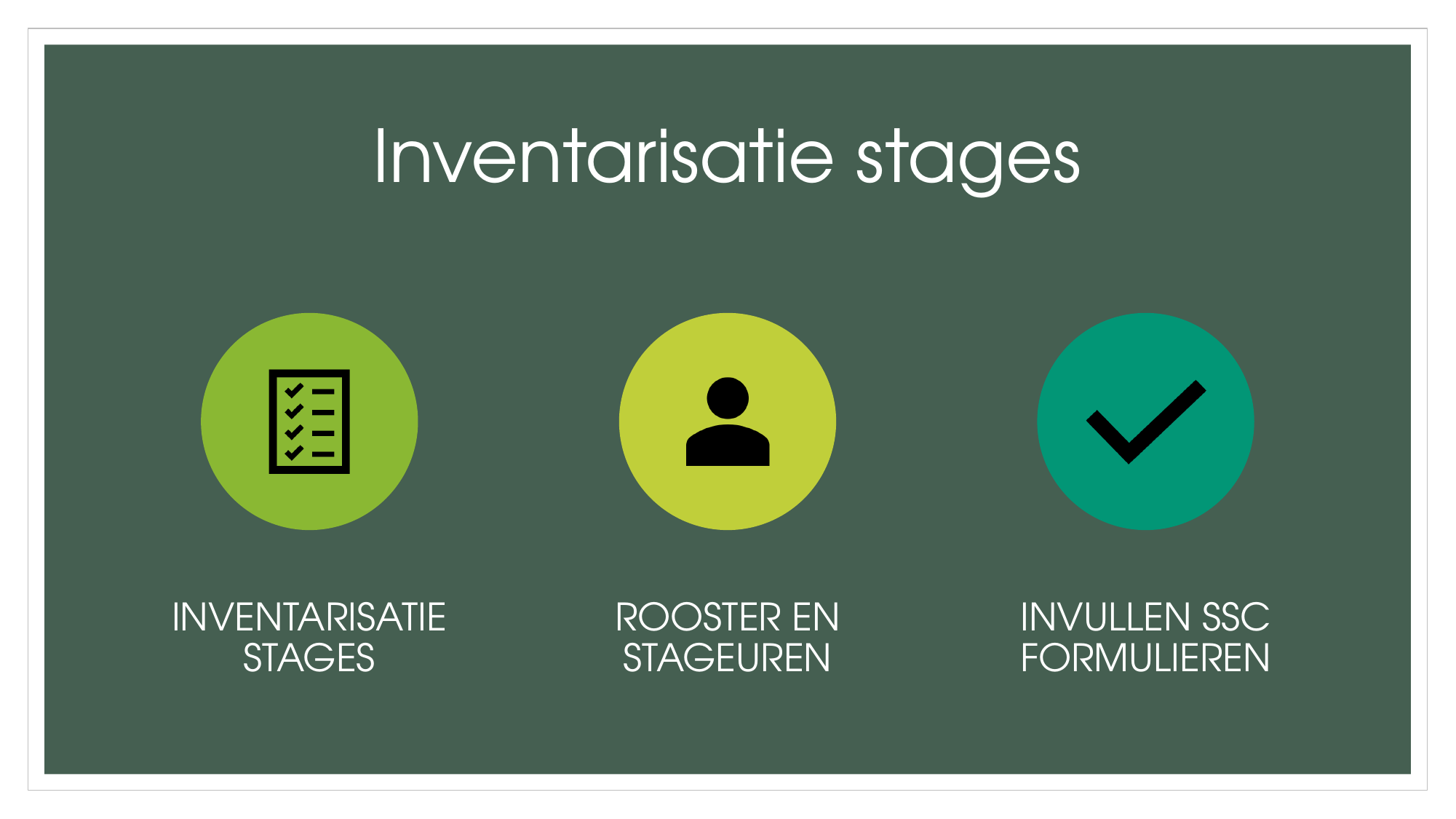

# Inventarisatie stages
Inventarisatie stages
Rooster en stageuren
Invullen SSC formulieren